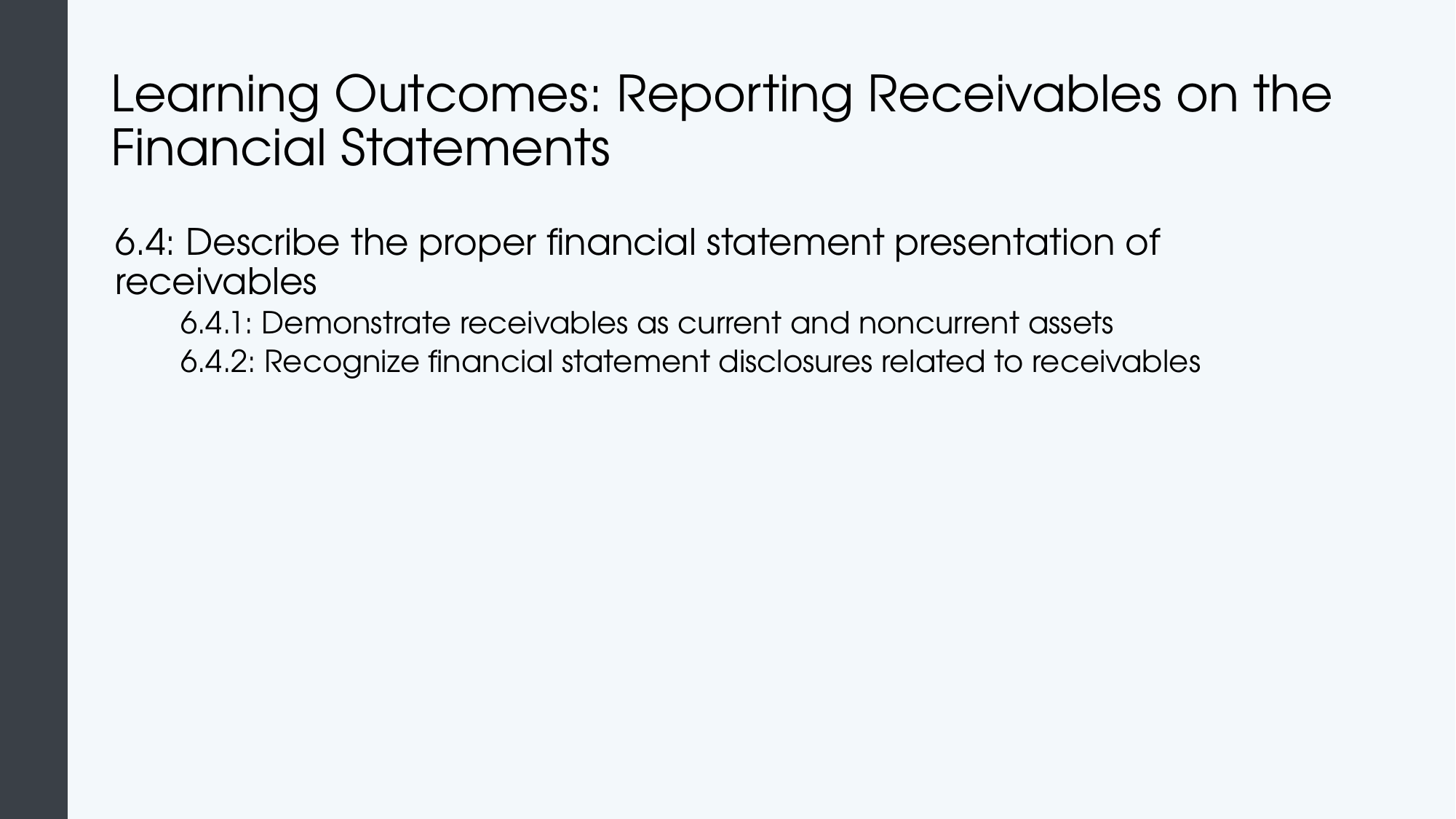

# Learning Outcomes: Reporting Receivables on the Financial Statements
6.4: Describe the proper financial statement presentation of receivables
6.4.1: Demonstrate receivables as current and noncurrent assets
6.4.2: Recognize financial statement disclosures related to receivables